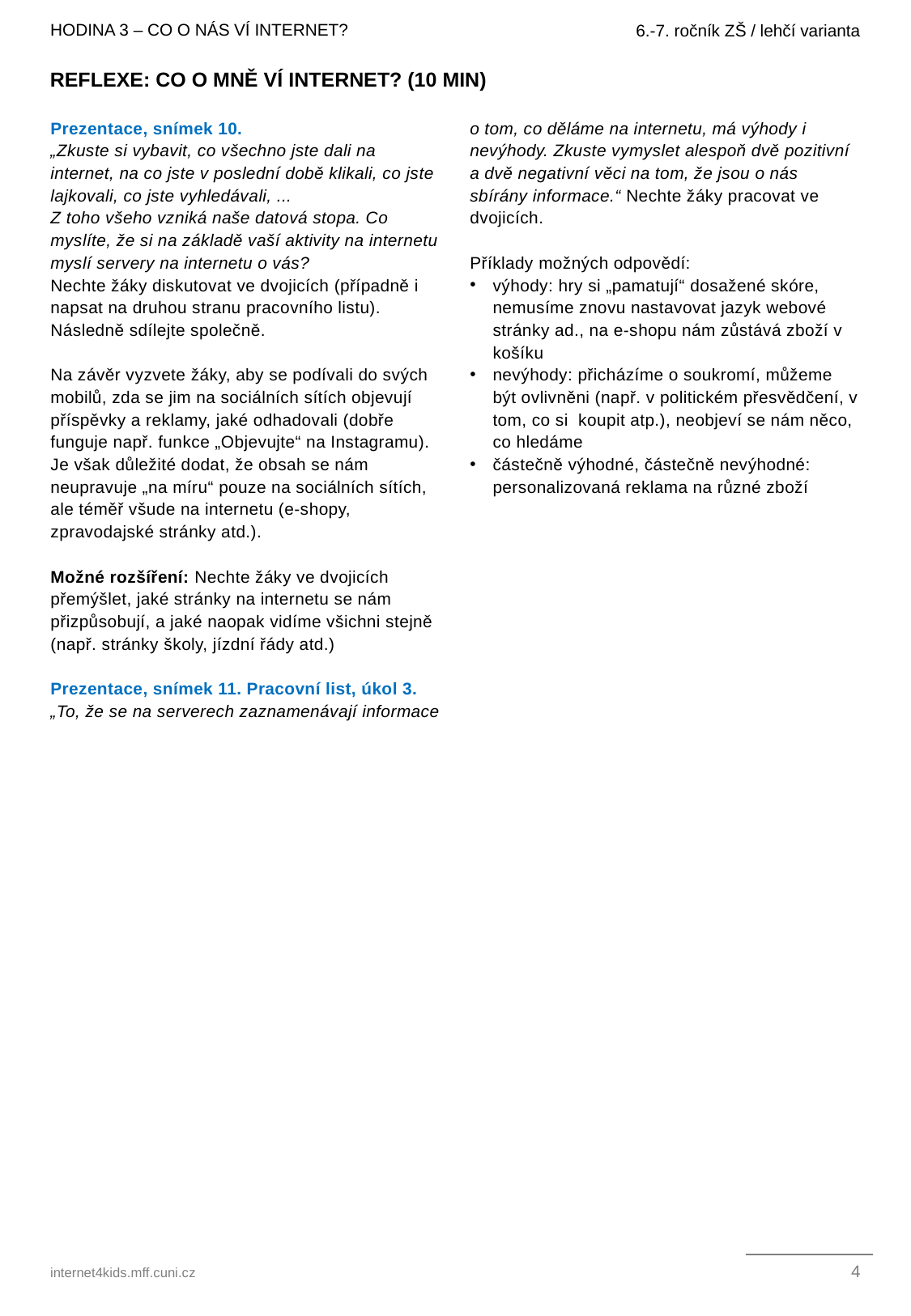

HODINA 3 – CO O NÁS VÍ INTERNET?
6.-7. ročník ZŠ / lehčí varianta
Reflexe: Co o mně ví internet? (10 min)
Prezentace, snímek 10.
„Zkuste si vybavit, co všechno jste dali na internet, na co jste v poslední době klikali, co jste lajkovali, co jste vyhledávali, ...
Z toho všeho vzniká naše datová stopa. Co myslíte, že si na základě vaší aktivity na internetu myslí servery na internetu o vás?
Nechte žáky diskutovat ve dvojicích (případně i napsat na druhou stranu pracovního listu). Následně sdílejte společně.

Na závěr vyzvete žáky, aby se podívali do svých mobilů, zda se jim na sociálních sítích objevují příspěvky a reklamy, jaké odhadovali (dobře funguje např. funkce „Objevujte“ na Instagramu). Je však důležité dodat, že obsah se nám neupravuje „na míru“ pouze na sociálních sítích, ale téměř všude na internetu (e-shopy, zpravodajské stránky atd.).

Možné rozšíření: Nechte žáky ve dvojicích přemýšlet, jaké stránky na internetu se nám přizpůsobují, a jaké naopak vidíme všichni stejně (např. stránky školy, jízdní řády atd.)

Prezentace, snímek 11. Pracovní list, úkol 3.
„To, že se na serverech zaznamenávají informace o tom, co děláme na internetu, má výhody i nevýhody. Zkuste vymyslet alespoň dvě pozitivní a dvě negativní věci na tom, že jsou o nás sbírány informace.“ Nechte žáky pracovat ve dvojicích.

Příklady možných odpovědí:
výhody: hry si „pamatují“ dosažené skóre, nemusíme znovu nastavovat jazyk webové stránky ad., na e-shopu nám zůstává zboží v košíku
nevýhody: přicházíme o soukromí, můžeme být ovlivněni (např. v politickém přesvědčení, v tom, co si  koupit atp.), neobjeví se nám něco, co hledáme
částečně výhodné, částečně nevýhodné: personalizovaná reklama na různé zboží

4
internet4kids.mff.cuni.cz